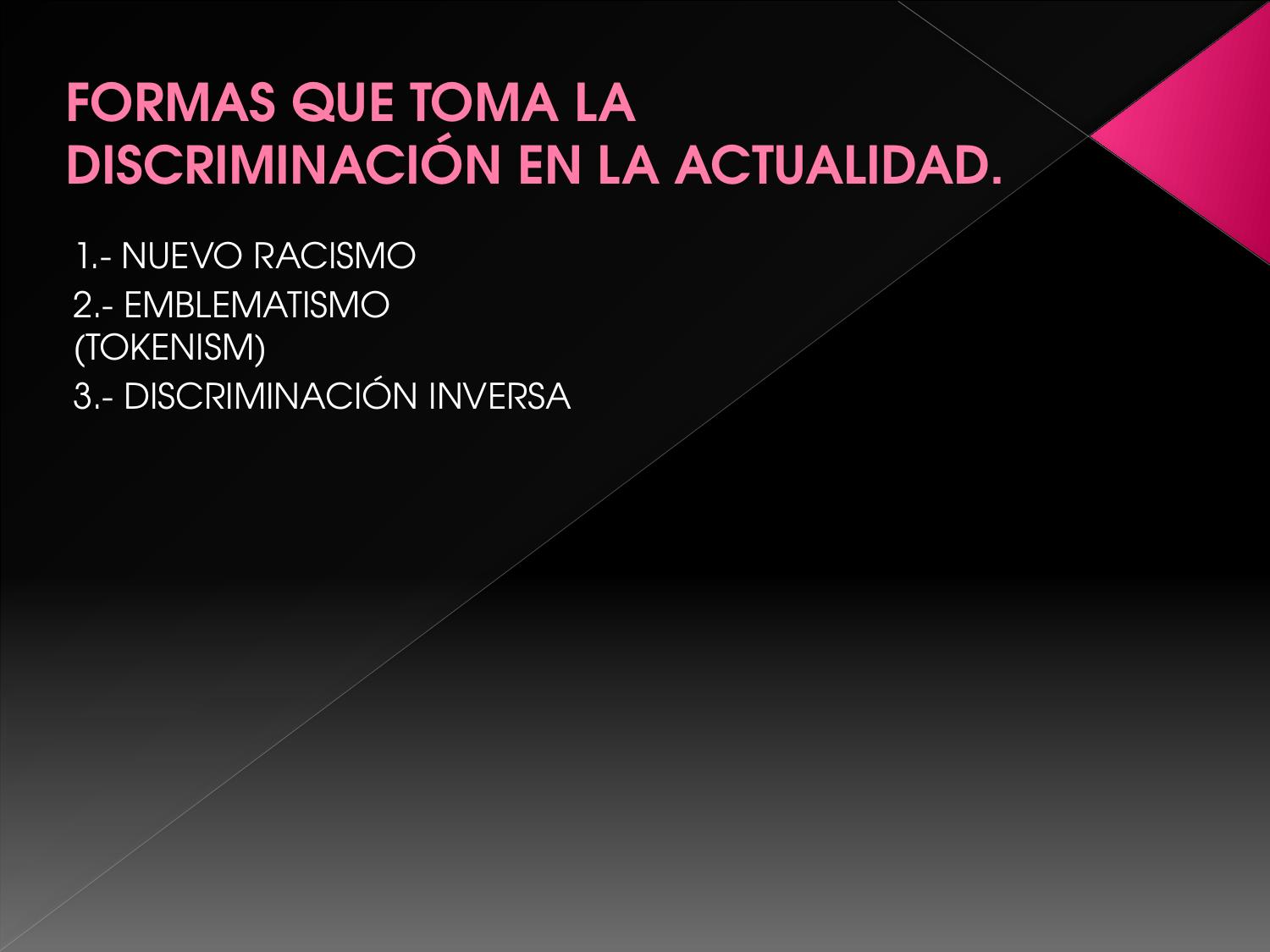

# FORMAS QUE TOMA LA DISCRIMINACIÓN EN LA ACTUALIDAD.
1.- NUEVO RACISMO
2.- EMBLEMATISMO (TOKENISM)
3.- DISCRIMINACIÓN INVERSA